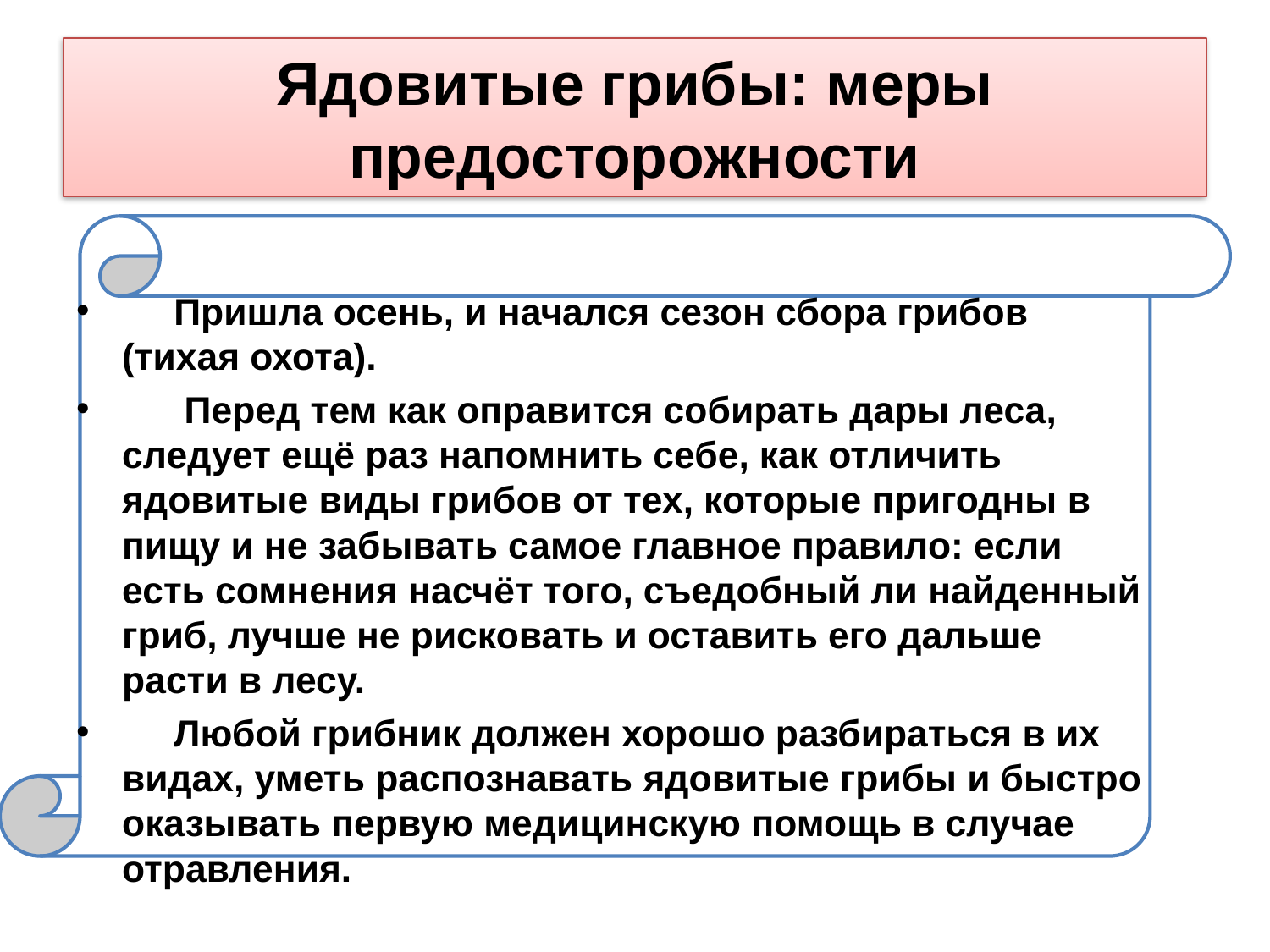

# Ядовитые грибы: меры предосторожности

     Пришла осень, и начался сезон сбора грибов (тихая охота).
      Перед тем как оправится собирать дары леса, следует ещё раз напомнить себе, как отличить ядовитые виды грибов от тех, которые пригодны в пищу и не забывать самое главное правило: если есть сомнения насчёт того, съедобный ли найденный гриб, лучше не рисковать и оставить его дальше расти в лесу.
     Любой грибник должен хорошо разбираться в их видах, уметь распознавать ядовитые грибы и быстро оказывать первую медицинскую помощь в случае отравления.